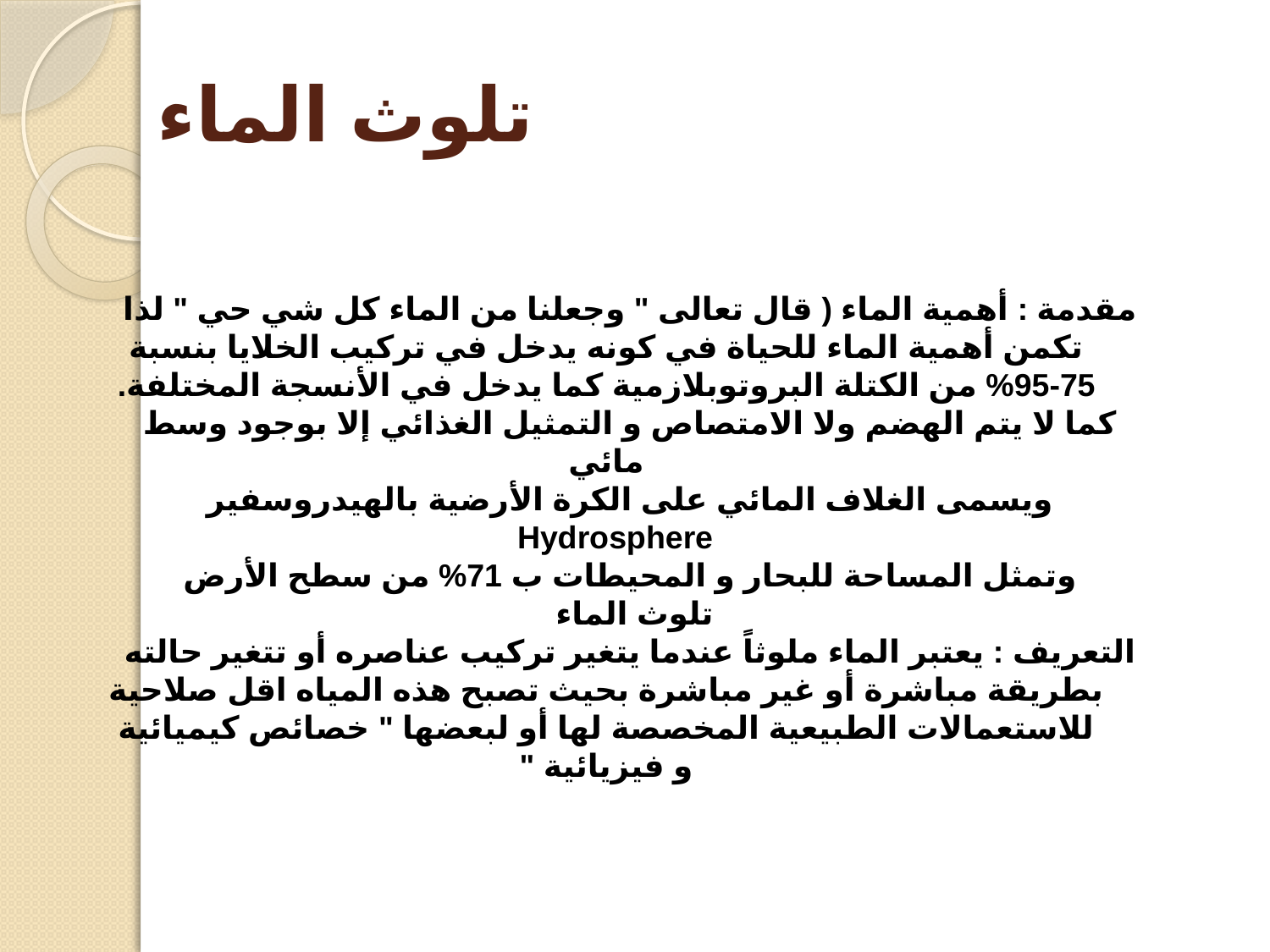

# تلوث الماء
مقدمة : أهمية الماء ( قال تعالى " وجعلنا من الماء كل شي حي " لذا تكمن أهمية الماء للحياة في كونه يدخل في تركيب الخلايا بنسبة 75-95% من الكتلة البروتوبلازمية كما يدخل في الأنسجة المختلفة.
كما لا يتم الهضم ولا الامتصاص و التمثيل الغذائي إلا بوجود وسط مائي
ويسمى الغلاف المائي على الكرة الأرضية بالهيدروسفير Hydrosphere
وتمثل المساحة للبحار و المحيطات ب 71% من سطح الأرض
تلوث الماء
التعريف : يعتبر الماء ملوثاً عندما يتغير تركيب عناصره أو تتغير حالته بطريقة مباشرة أو غير مباشرة بحيث تصبح هذه المياه اقل صلاحية للاستعمالات الطبيعية المخصصة لها أو لبعضها " خصائص كيميائية و فيزيائية "